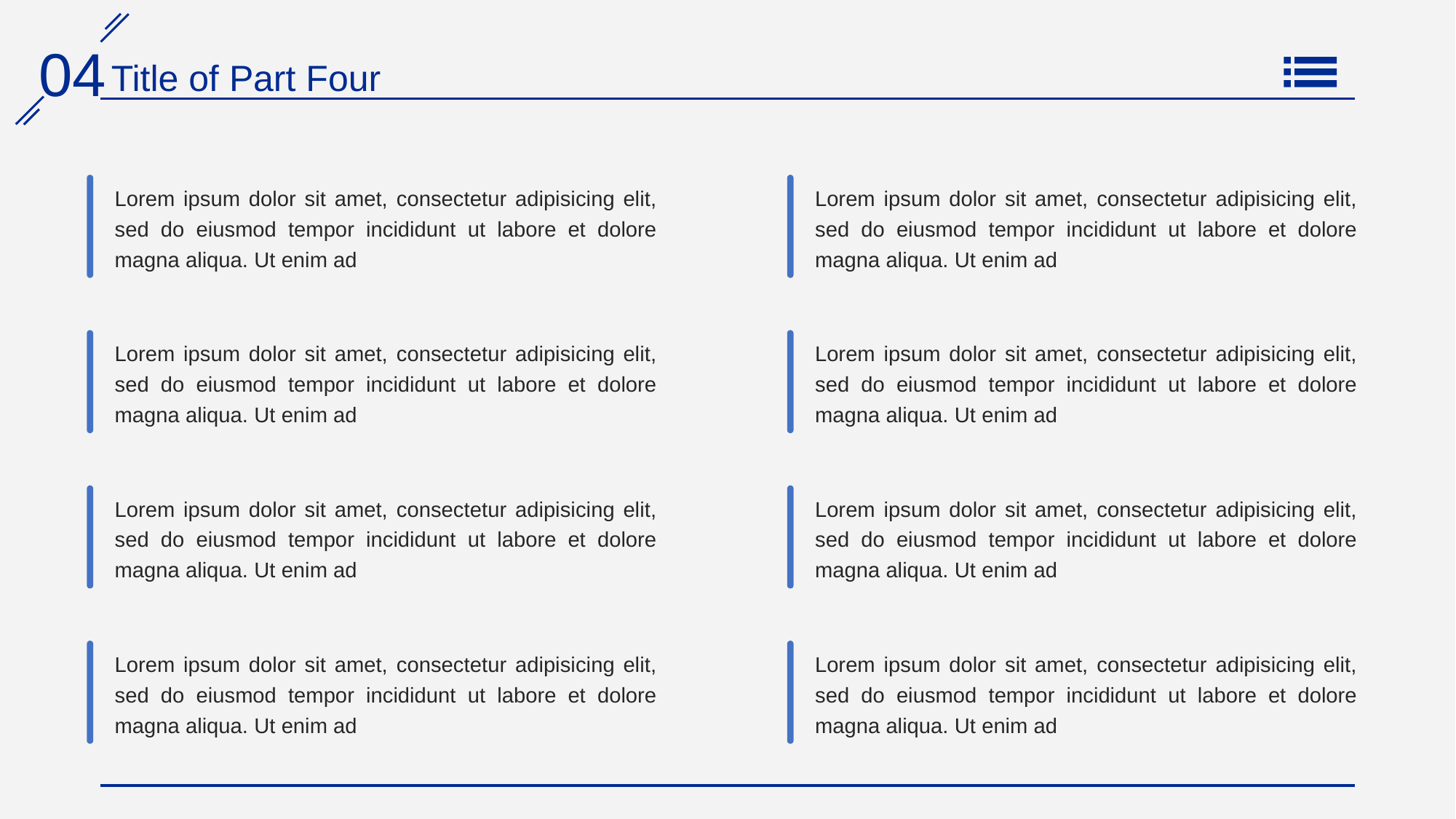

Lorem ipsum dolor sit amet, consectetur adipisicing elit, sed do eiusmod tempor incididunt ut labore et dolore magna aliqua. Ut enim ad
Lorem ipsum dolor sit amet, consectetur adipisicing elit, sed do eiusmod tempor incididunt ut labore et dolore magna aliqua. Ut enim ad

Lorem ipsum dolor sit amet, consectetur adipisicing elit, sed do eiusmod tempor incididunt ut labore et dolore magna aliqua. Ut enim ad
Lorem ipsum dolor sit amet, consectetur adipisicing elit, sed do eiusmod tempor incididunt ut labore et dolore magna aliqua. Ut enim ad

Lorem ipsum dolor sit amet, consectetur adipisicing elit, sed do eiusmod tempor incididunt ut labore et dolore magna aliqua. Ut enim ad
Lorem ipsum dolor sit amet, consectetur adipisicing elit, sed do eiusmod tempor incididunt ut labore et dolore magna aliqua. Ut enim ad

Lorem ipsum dolor sit amet, consectetur adipisicing elit, sed do eiusmod tempor incididunt ut labore et dolore magna aliqua. Ut enim ad
Lorem ipsum dolor sit amet, consectetur adipisicing elit, sed do eiusmod tempor incididunt ut labore et dolore magna aliqua. Ut enim ad